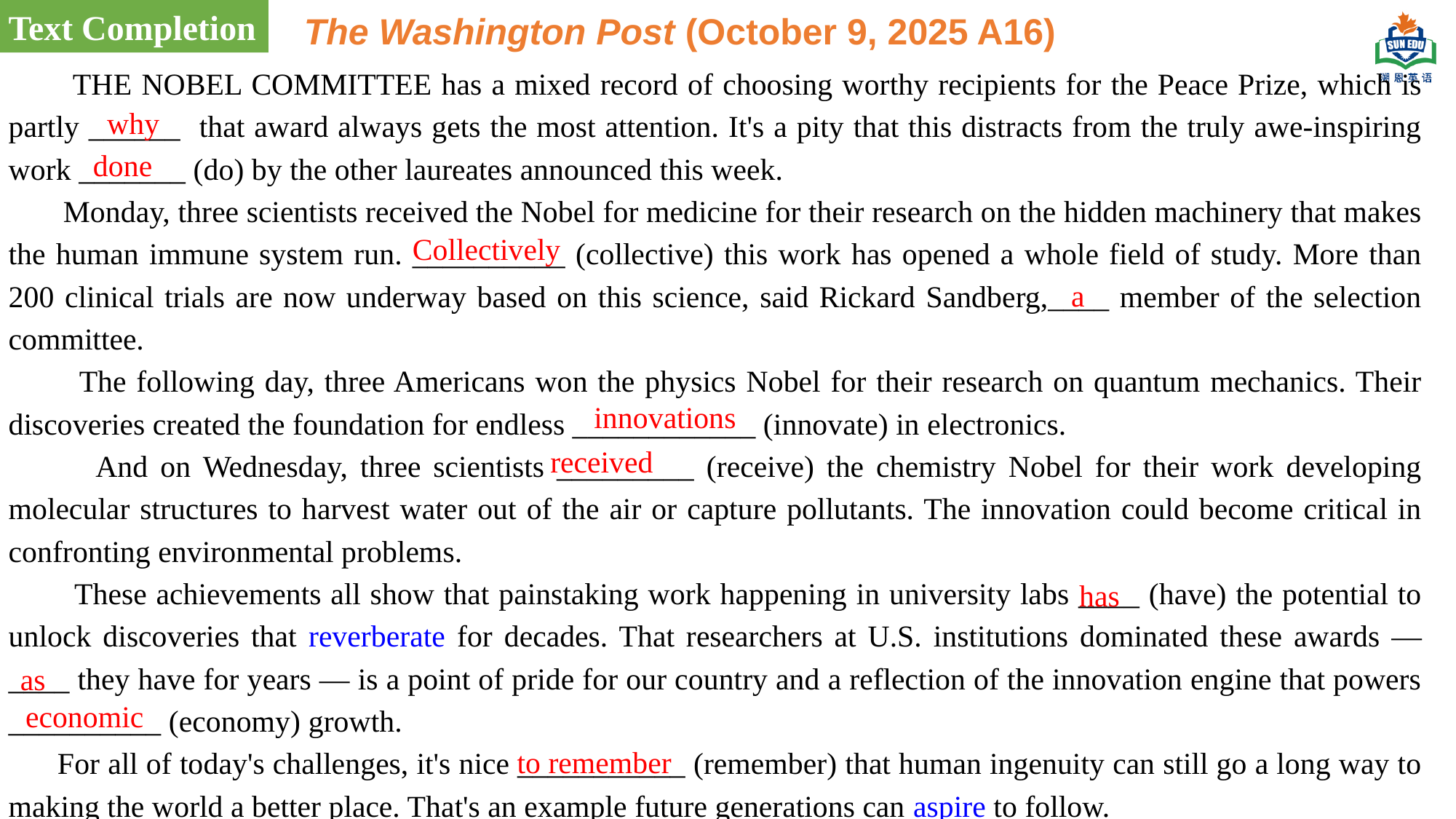

Text Completion
The Washington Post (October 9, 2025 A16)
       THE NOBEL COMMITTEE has a mixed record of choosing worthy recipients for the Peace Prize, which is partly ______  that award always gets the most attention. It's a pity that this distracts from the truly awe-inspiring work _______ (do) by the other laureates announced this week.
       Monday, three scientists received the Nobel for medicine for their research on the hidden machinery that makes the human immune system run. __________ (collective) this work has opened a whole field of study. More than 200 clinical trials are now underway based on this science, said Rickard Sandberg,____ member of the selection committee.
       The following day, three Americans won the physics Nobel for their research on quantum mechanics. Their discoveries created the foundation for endless ____________ (innovate) in electronics.
       And on Wednesday, three scientists _________ (receive) the chemistry Nobel for their work developing molecular structures to harvest water out of the air or capture pollutants. The innovation could become critical in confronting environmental problems.
       These achievements all show that painstaking work happening in university labs ____ (have) the potential to unlock discoveries that reverberate for decades. That researchers at U.S. institutions dominated these awards — ____ they have for years — is a point of pride for our country and a reflection of the innovation engine that powers __________ (economy) growth.
      For all of today's challenges, it's nice ___________ (remember) that human ingenuity can still go a long way to making the world a better place. That's an example future generations can aspire to follow.

why
done
Collectively
a
 innovations
received
has
as
economic
to remember